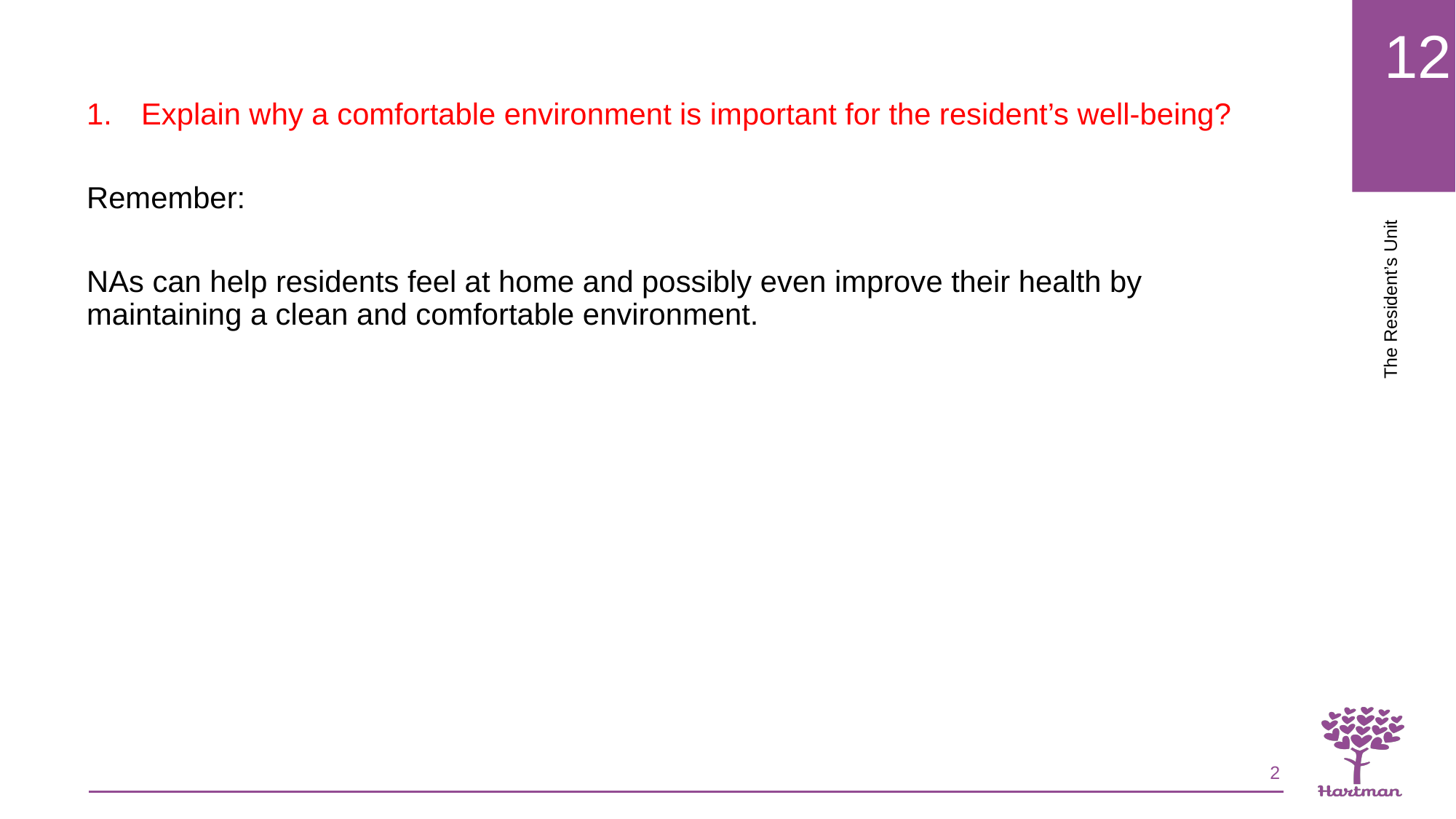

Explain why a comfortable environment is important for the resident’s well-being?

Remember:

NAs can help residents feel at home and possibly even improve their health by maintaining a clean and comfortable environment.

2